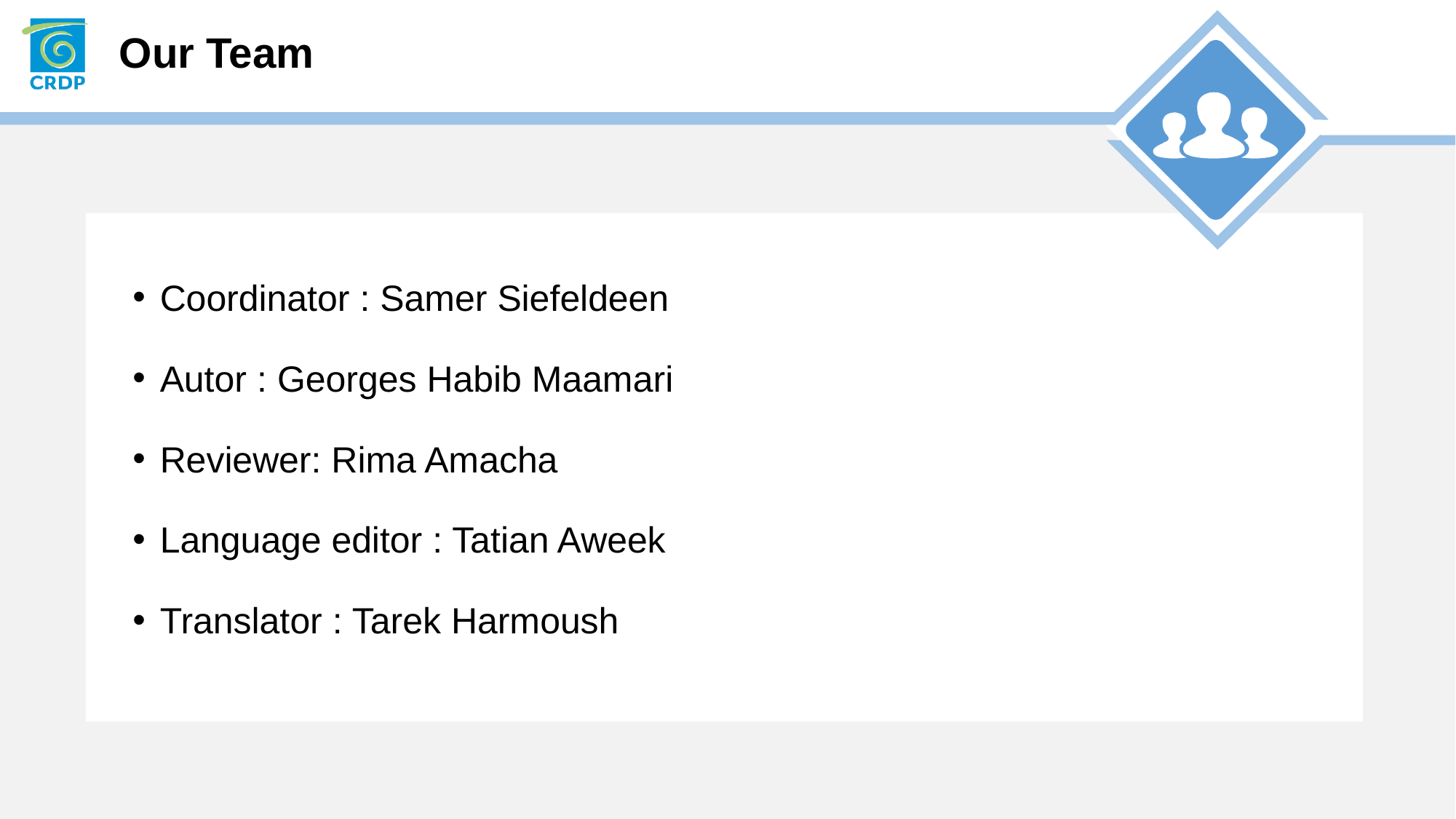

Coordinator : Samer Siefeldeen
Autor : Georges Habib Maamari
Reviewer: Rima Amacha
Language editor : Tatian Aweek
Translator : Tarek Harmoush